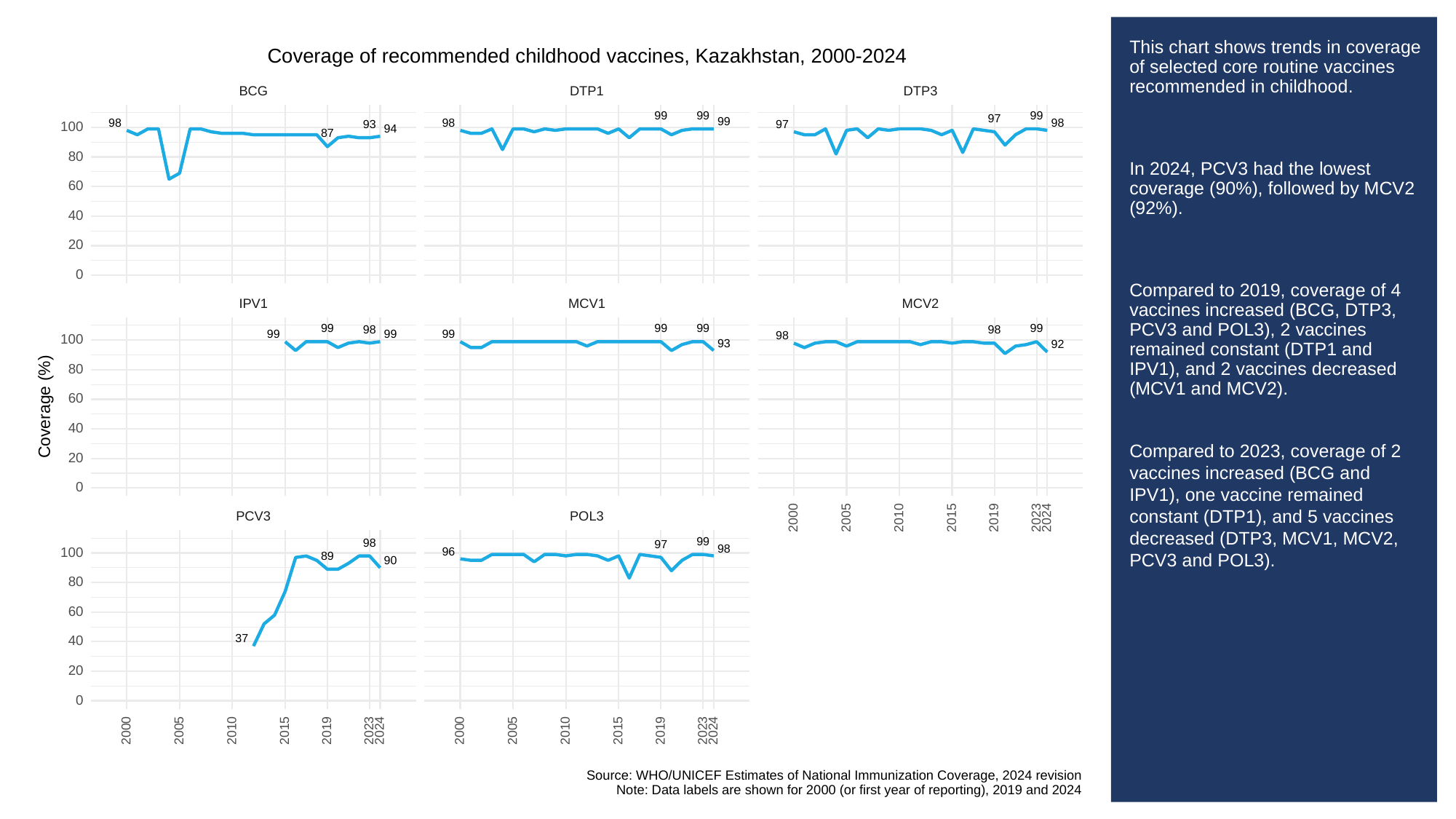

# This chart shows trends in coverage of selected core routine vaccines recommended in childhood.

In 2024, PCV3 had the lowest coverage (90%), followed by MCV2 (92%).

Compared to 2019, coverage of 4 vaccines increased (BCG, DTP3, PCV3 and POL3), 2 vaccines remained constant (DTP1 and IPV1), and 2 vaccines decreased (MCV1 and MCV2).

Compared to 2023, coverage of 2 vaccines increased (BCG and IPV1), one vaccine remained constant (DTP1), and 5 vaccines decreased (DTP3, MCV1, MCV2, PCV3 and POL3).

Coverage of recommended childhood vaccines, Kazakhstan, 2000-2024
BCG
DTP3
DTP1

99
99
99

97
99
98
98
98
97
93
100
94

87

80

60

40

20

0

MCV1
MCV2
IPV1

99
99
99
99

98
98
99
99
99
98
100
93

92

80

60
Coverage (%)

40

20

0

POL3
PCV3
2023
2000
2005
2010
2015
2019
2024

99

98
97
98
96
100
89

90

80

60

37
40

20

0

2023
2023
2000
2005
2010
2015
2019
2024
2000
2005
2010
2015
2019
2024
Source: WHO/UNICEF Estimates of National Immunization Coverage, 2024 revision
Note: Data labels are shown for 2000 (or first year of reporting), 2019 and 2024